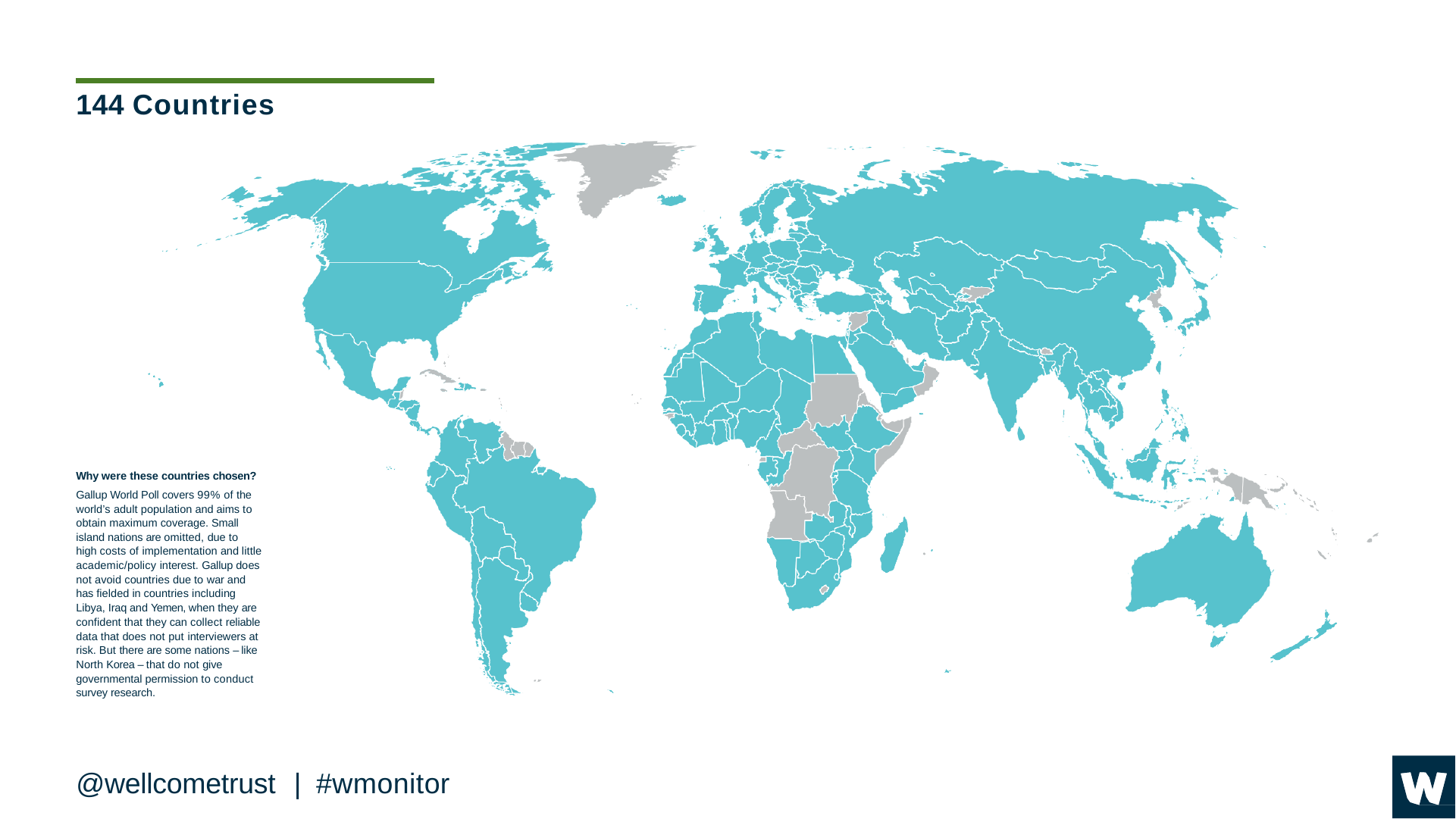

# 144 Countries

Why were these countries chosen?
Gallup World Poll covers 99% of the  world’s adult population and aims to  obtain maximum coverage. Small  island nations are omitted, due to  high costs of implementation and little  academic/policy interest. Gallup does  not avoid countries due to war and  has fielded in countries including  Libya, Iraq and Yemen, when they are  confident that they can collect reliable  data that does not put interviewers at  risk. But there are some nations – like  North Korea – that do not give  governmental permission to conduct  survey research.

@wellcometrust	|	#wmonitor